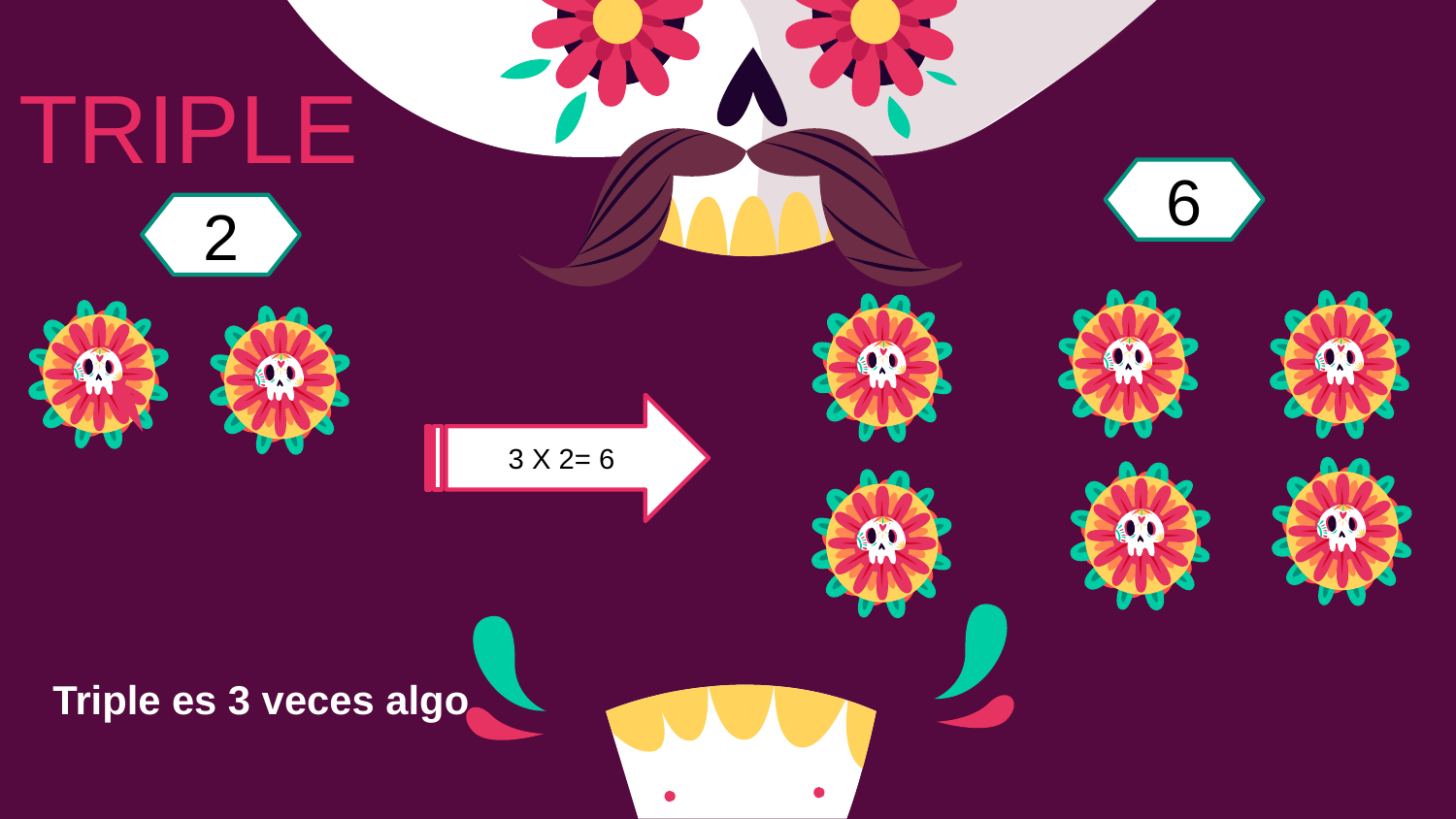

# TRIPLE
6
2

3 X 2= 6

Triple es 3 veces algo.